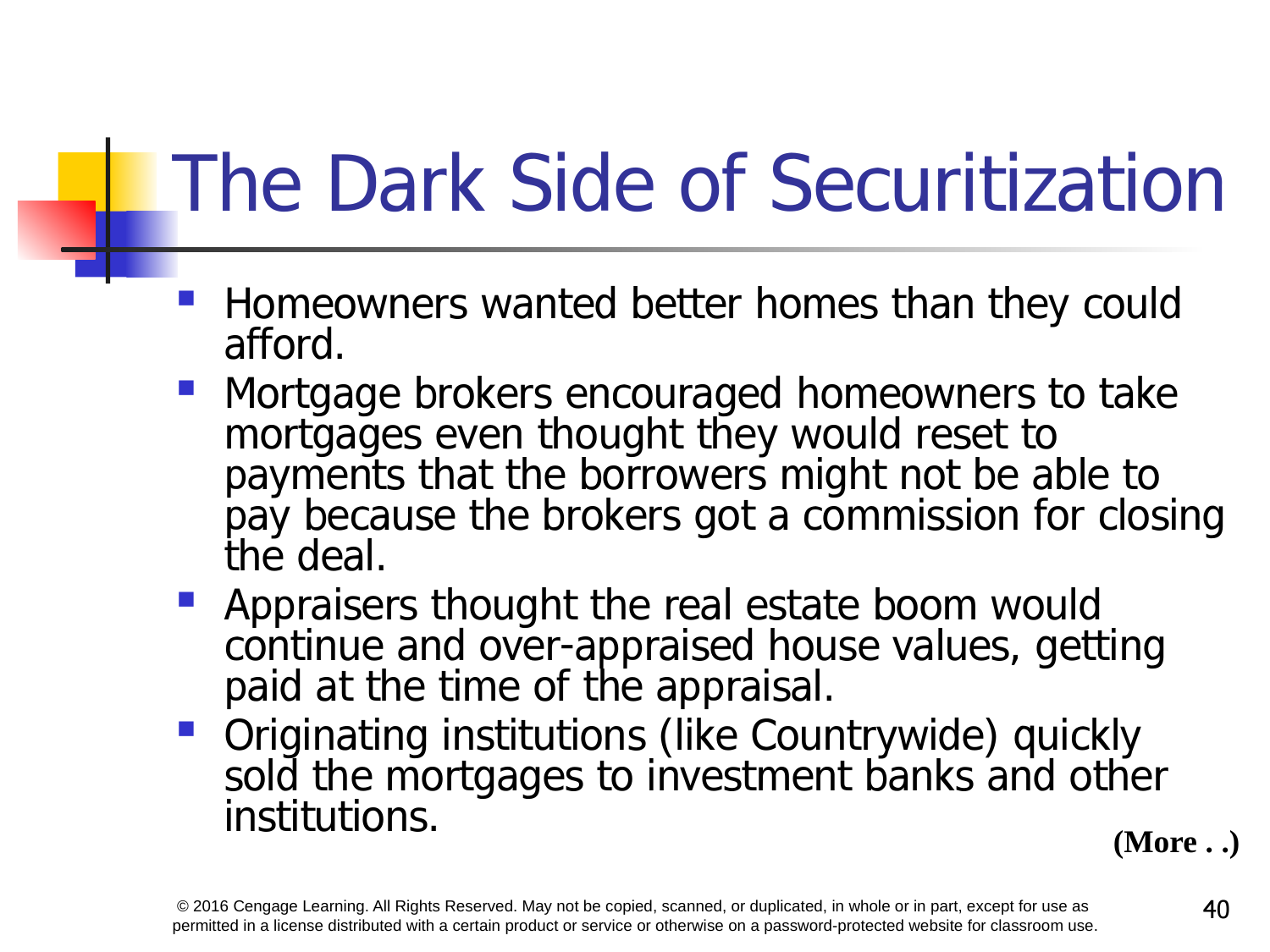

# The Dark Side of Securitization
Homeowners wanted better homes than they could afford.
Mortgage brokers encouraged homeowners to take mortgages even thought they would reset to payments that the borrowers might not be able to pay because the brokers got a commission for closing the deal.
Appraisers thought the real estate boom would continue and over-appraised house values, getting paid at the time of the appraisal.
Originating institutions (like Countrywide) quickly sold the mortgages to investment banks and other institutions.
(More . .)
40